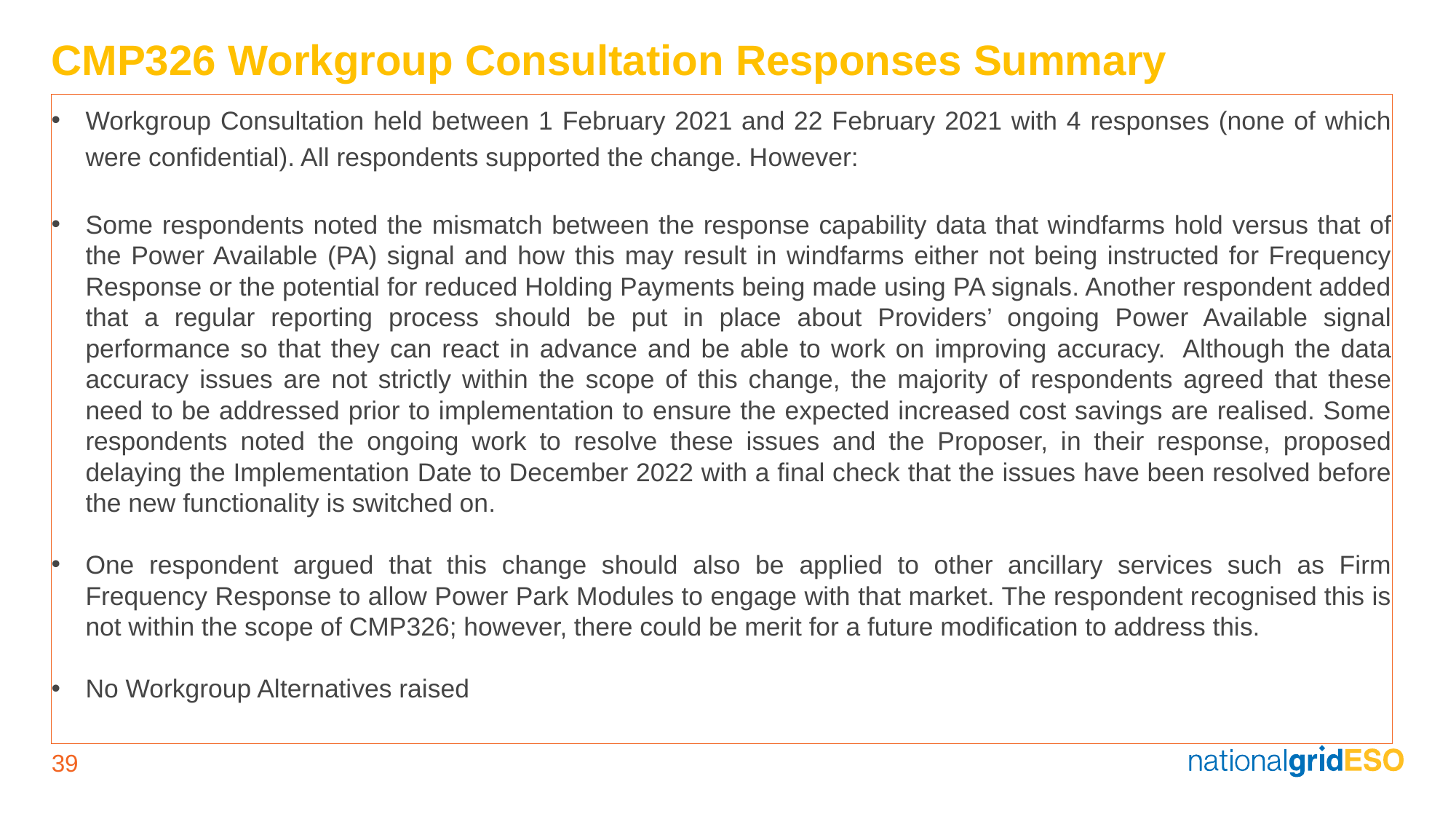

# CMP326 Workgroup Consultation Responses Summary
Workgroup Consultation held between 1 February 2021 and 22 February 2021 with 4 responses (none of which were confidential). All respondents supported the change. However:

Some respondents noted the mismatch between the response capability data that windfarms hold versus that of the Power Available (PA) signal and how this may result in windfarms either not being instructed for Frequency Response or the potential for reduced Holding Payments being made using PA signals. Another respondent added that a regular reporting process should be put in place about Providers’ ongoing Power Available signal performance so that they can react in advance and be able to work on improving accuracy.  Although the data accuracy issues are not strictly within the scope of this change, the majority of respondents agreed that these need to be addressed prior to implementation to ensure the expected increased cost savings are realised. Some respondents noted the ongoing work to resolve these issues and the Proposer, in their response, proposed delaying the Implementation Date to December 2022 with a final check that the issues have been resolved before the new functionality is switched on.

One respondent argued that this change should also be applied to other ancillary services such as Firm Frequency Response to allow Power Park Modules to engage with that market. The respondent recognised this is not within the scope of CMP326; however, there could be merit for a future modification to address this.

No Workgroup Alternatives raised